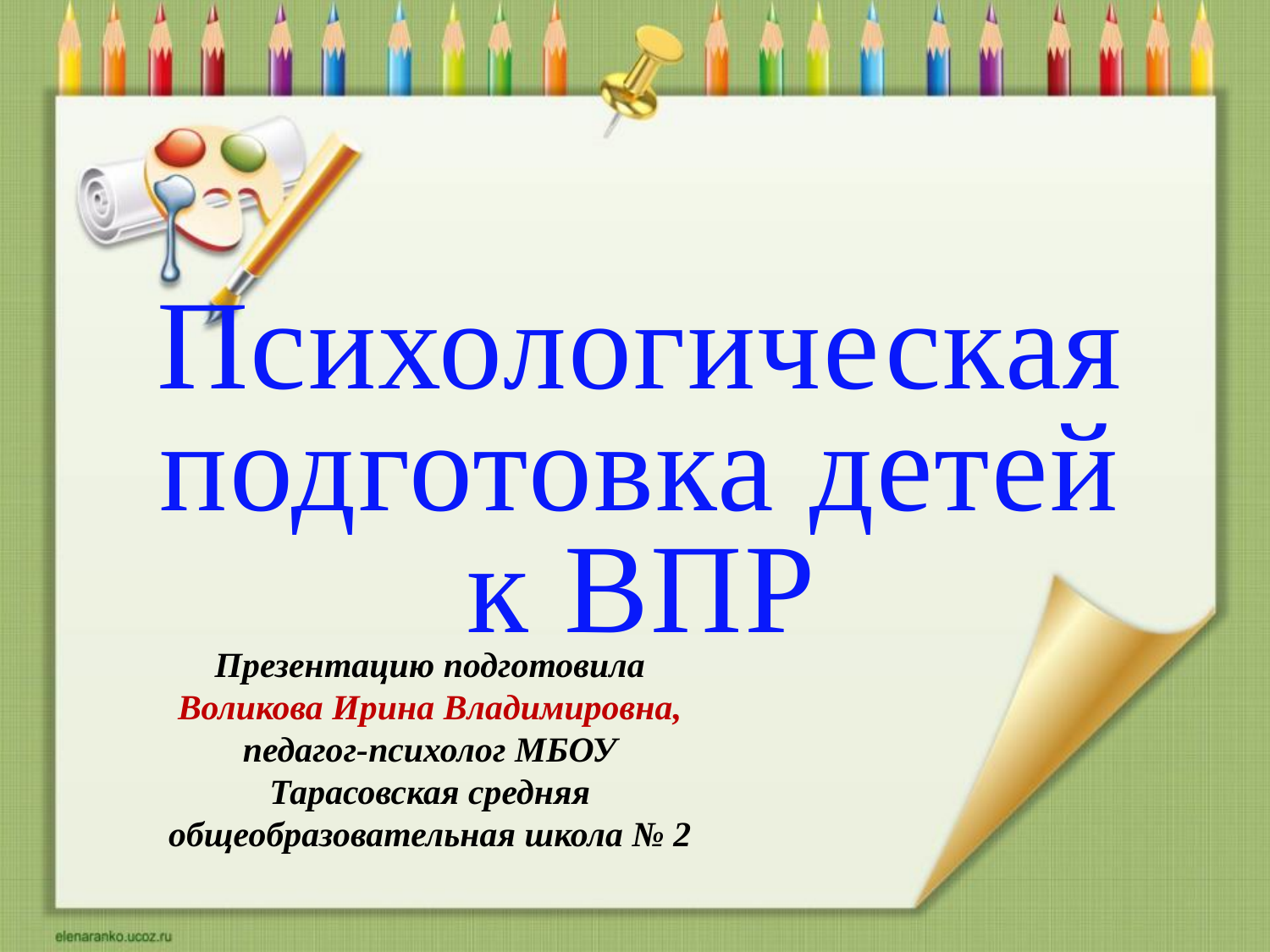

Психологическая подготовка детей к ВПР
Презентацию подготовила
Воликова Ирина Владимировна,
педагог-психолог МБОУ Тарасовская средняя общеобразовательная школа № 2